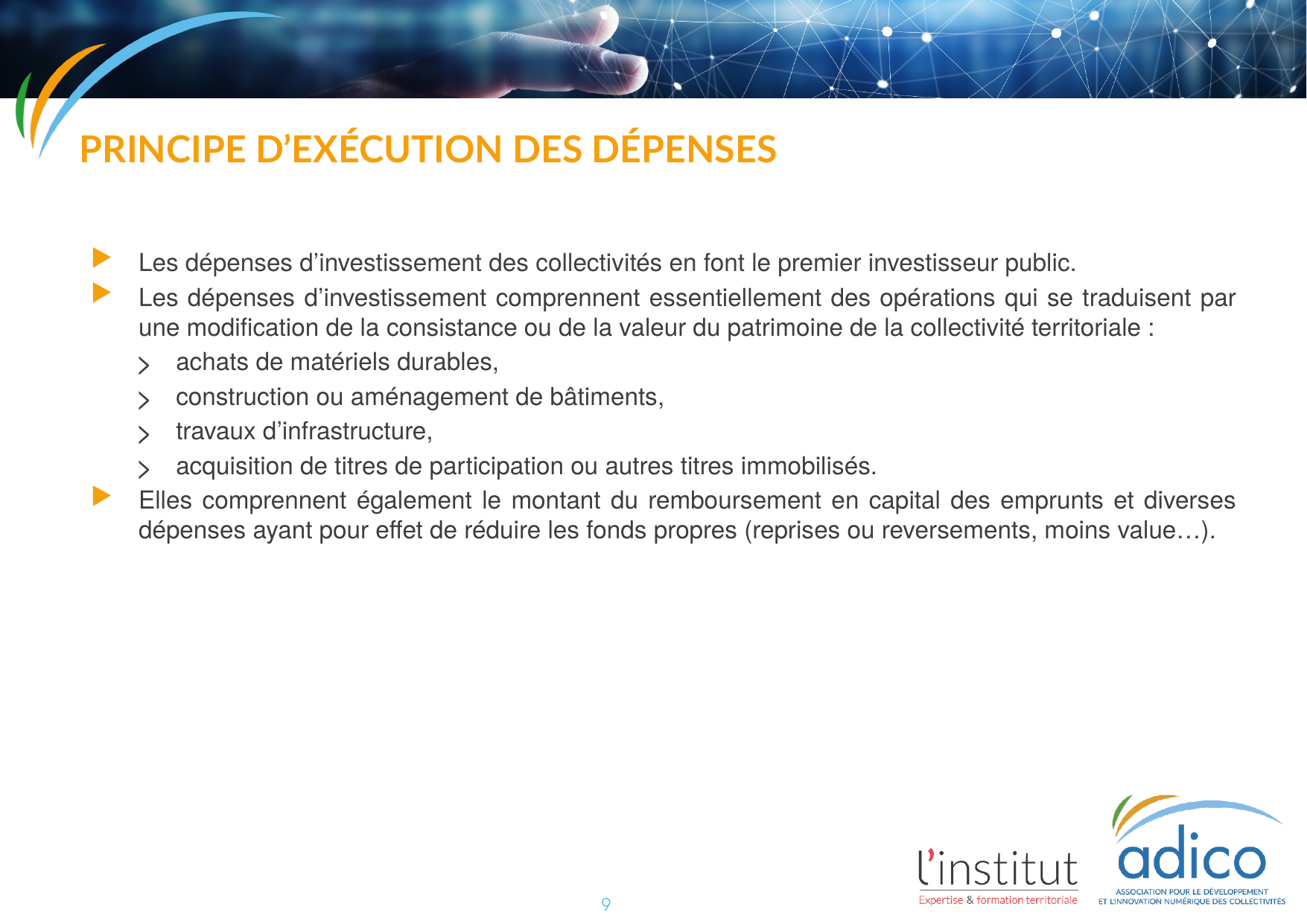

# Principe d’exécution des dépenses
Les dépenses d’investissement des collectivités en font le premier investisseur public.
Les dépenses d’investissement comprennent essentiellement des opérations qui se traduisent par une modification de la consistance ou de la valeur du patrimoine de la collectivité territoriale :
achats de matériels durables,
construction ou aménagement de bâtiments,
travaux d’infrastructure,
acquisition de titres de participation ou autres titres immobilisés.
Elles comprennent également le montant du remboursement en capital des emprunts et diverses dépenses ayant pour effet de réduire les fonds propres (reprises ou reversements, moins value…).